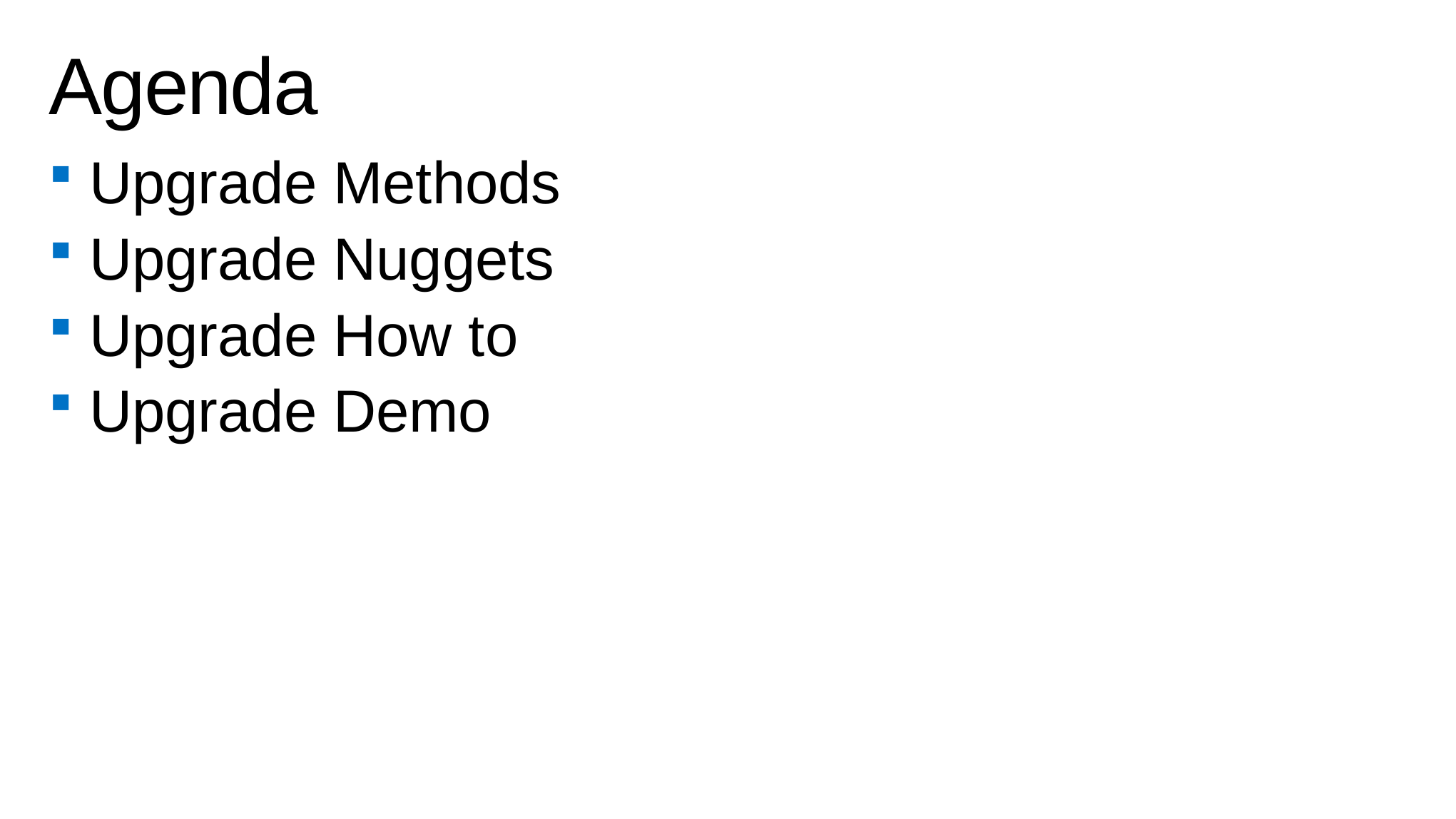

# Agenda
Upgrade Methods
Upgrade Nuggets
Upgrade How to
Upgrade Demo